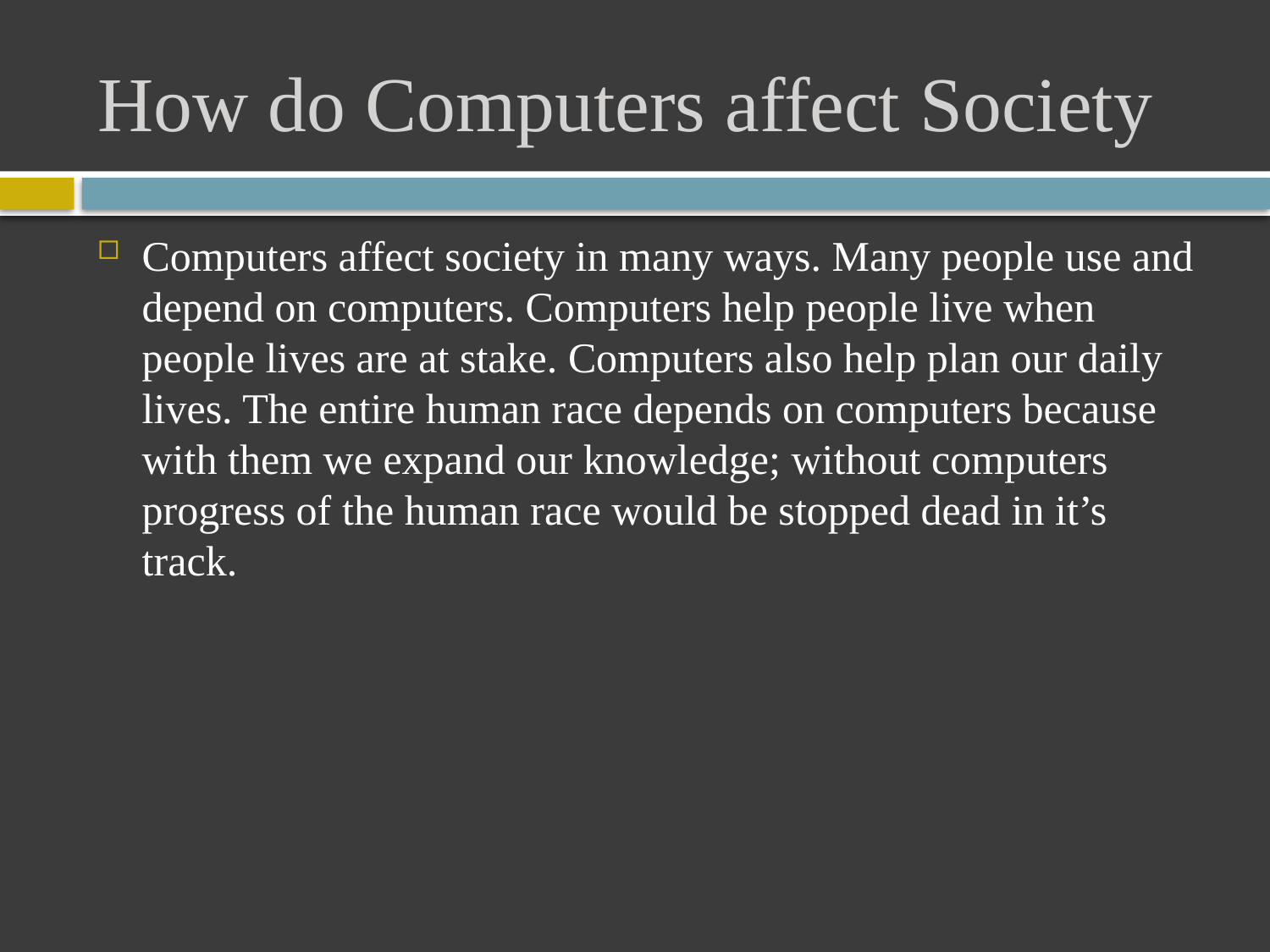

# How do Computers affect Society
Computers affect society in many ways. Many people use and depend on computers. Computers help people live when people lives are at stake. Computers also help plan our daily lives. The entire human race depends on computers because with them we expand our knowledge; without computers progress of the human race would be stopped dead in it’s track.